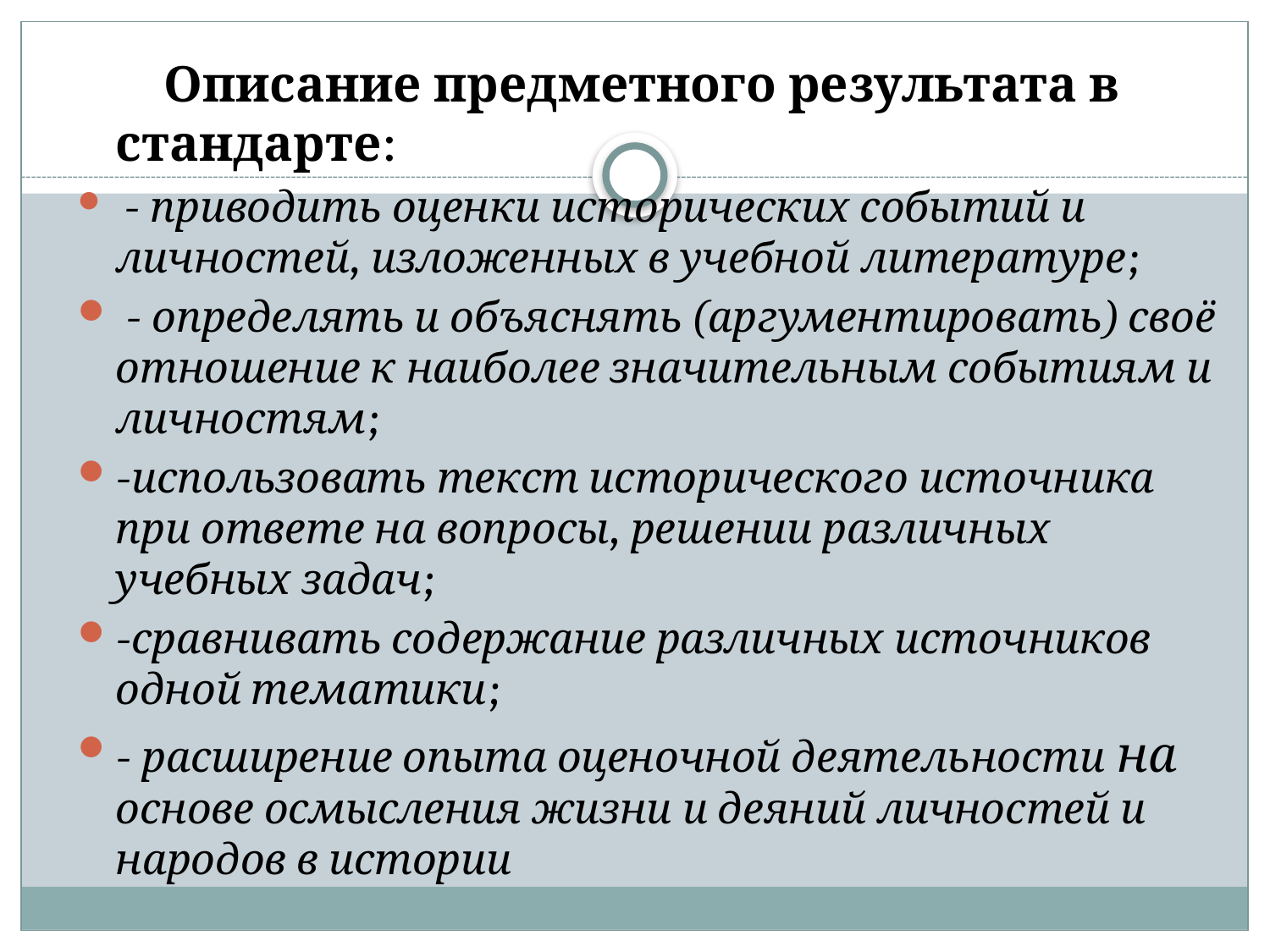

Описание предметного результата в   стандарте:
 - приводить оценки исторических событий и личностей, изложенных в учебной литературе;
 - определять и объяснять (аргументировать) своё отношение к наиболее значительным событиям и личностям;
-использовать текст исторического источника при ответе на вопросы, решении различных учебных задач;
-сравнивать содержание различных источников одной тематики;
- расширение опыта оценочной деятельности на основе осмысления жизни и деяний личностей и народов в истории